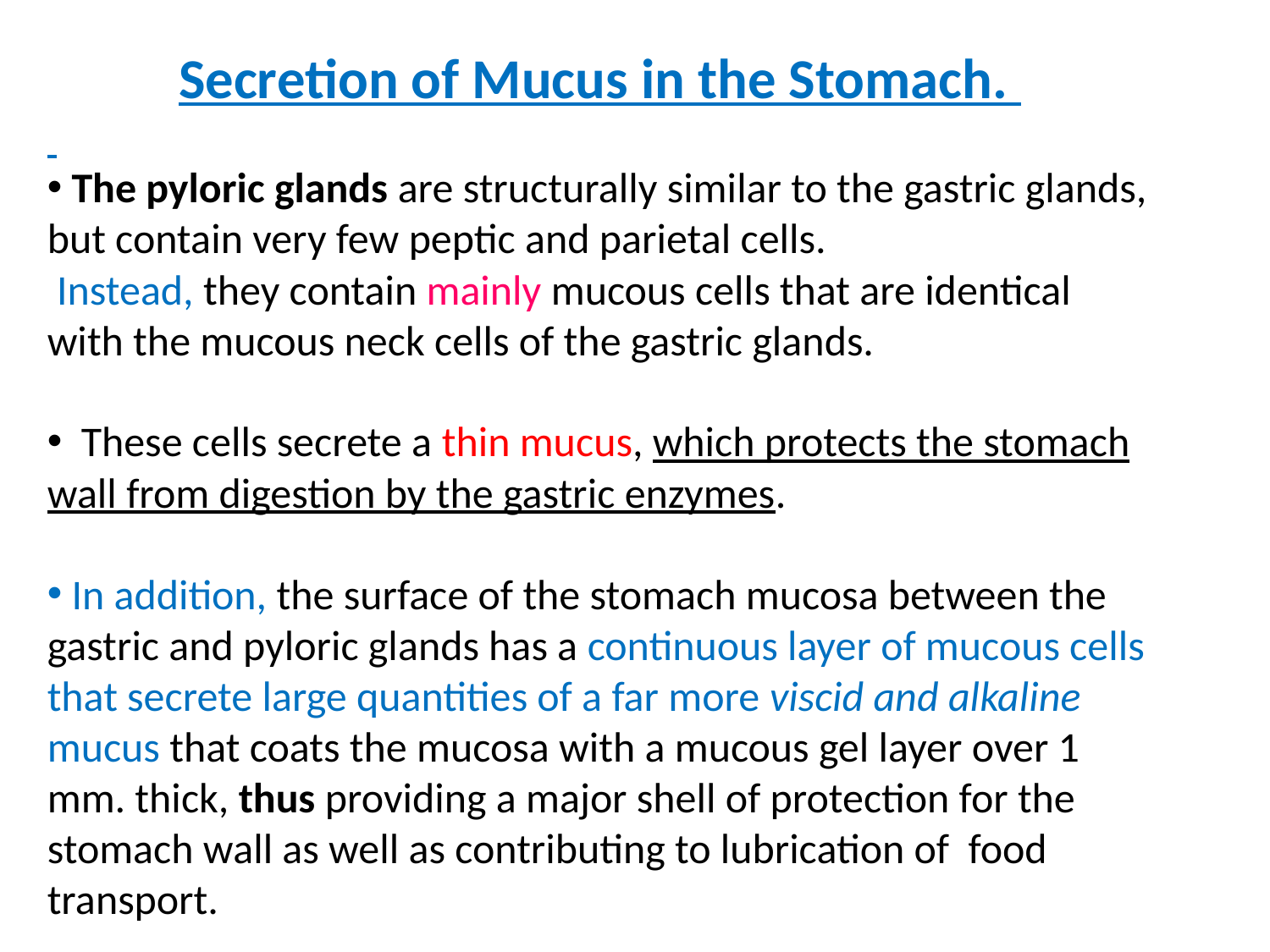

Secretion of Mucus in the Stomach.

 The pyloric glands are structurally similar to the gastric glands, but contain very few peptic and parietal cells.
 Instead, they contain mainly mucous cells that are identical with the mucous neck cells of the gastric glands.

  These cells secrete a thin mucus, which protects the stomach wall from digestion by the gastric enzymes.

 In addition, the surface of the stomach mucosa between the gastric and pyloric glands has a continuous layer of mucous cells that secrete large quantities of a far more viscid and alkaline mucus that coats the mucosa with a mucous gel layer over 1 mm. thick, thus providing a major shell of protection for the stomach wall as well as contributing to lubrication of  food transport.